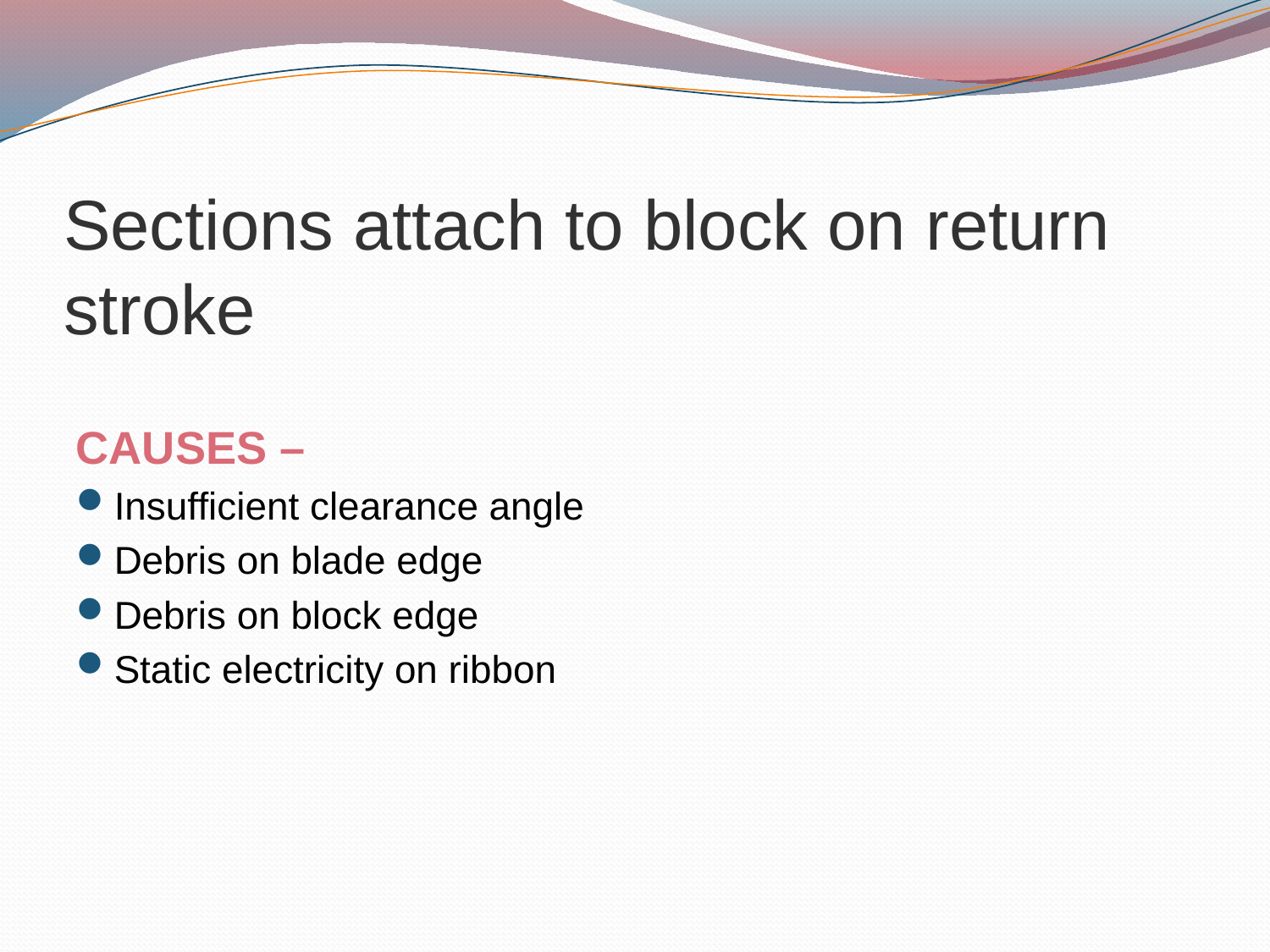

# Sections attach to block on return stroke
CAUSES –
Insufficient clearance angle
Debris on blade edge
Debris on block edge
Static electricity on ribbon